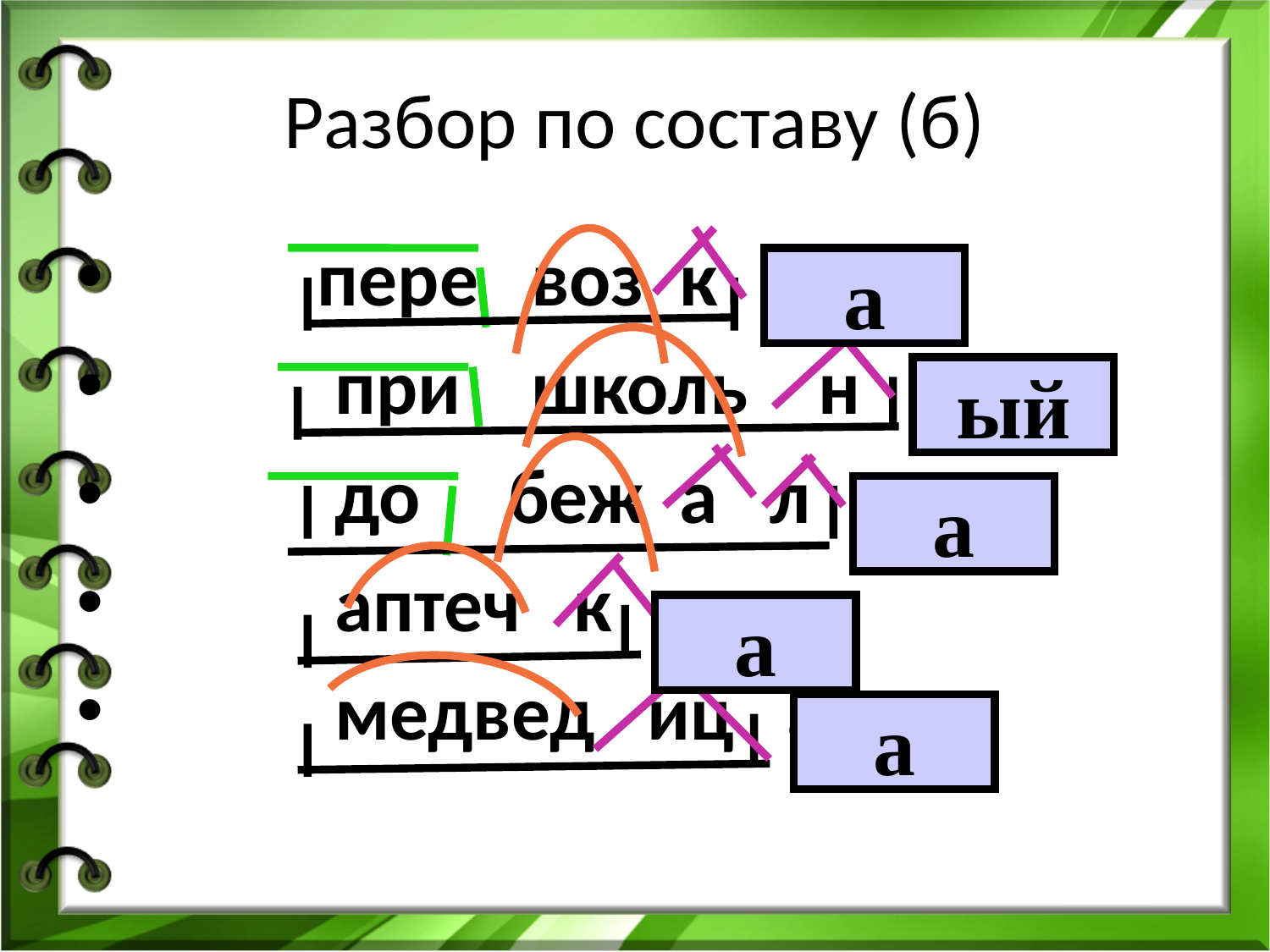

# Разбор по составу (б)
           пере   воз  к    а
            при    школь    н    ый
            до     беж  а   л    а
            аптеч   к   а
            медвед   иц   а

а

ый

а

а

а